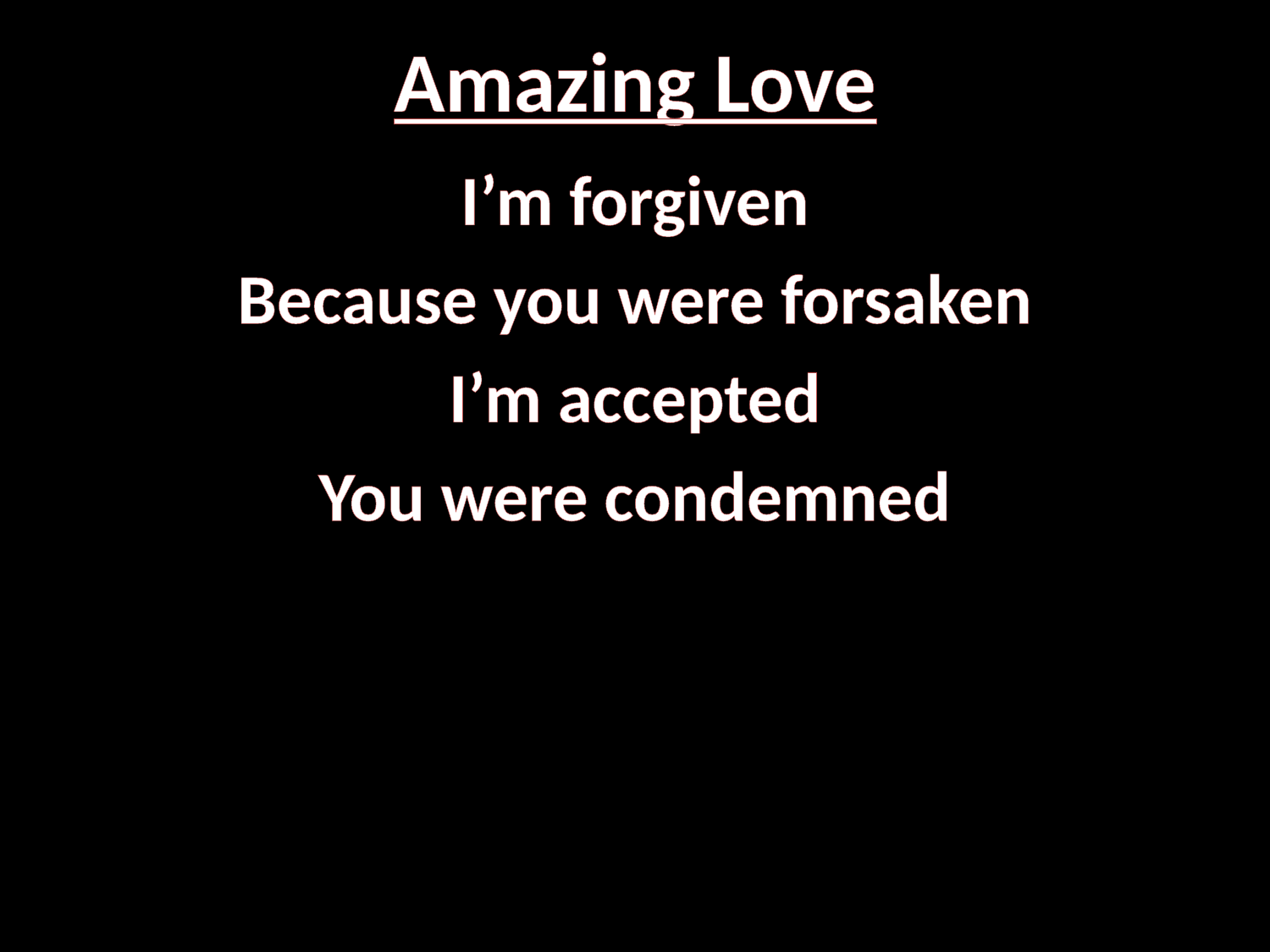

# Amazing Love
I’m forgiven
Because you were forsaken
I’m accepted
You were condemned